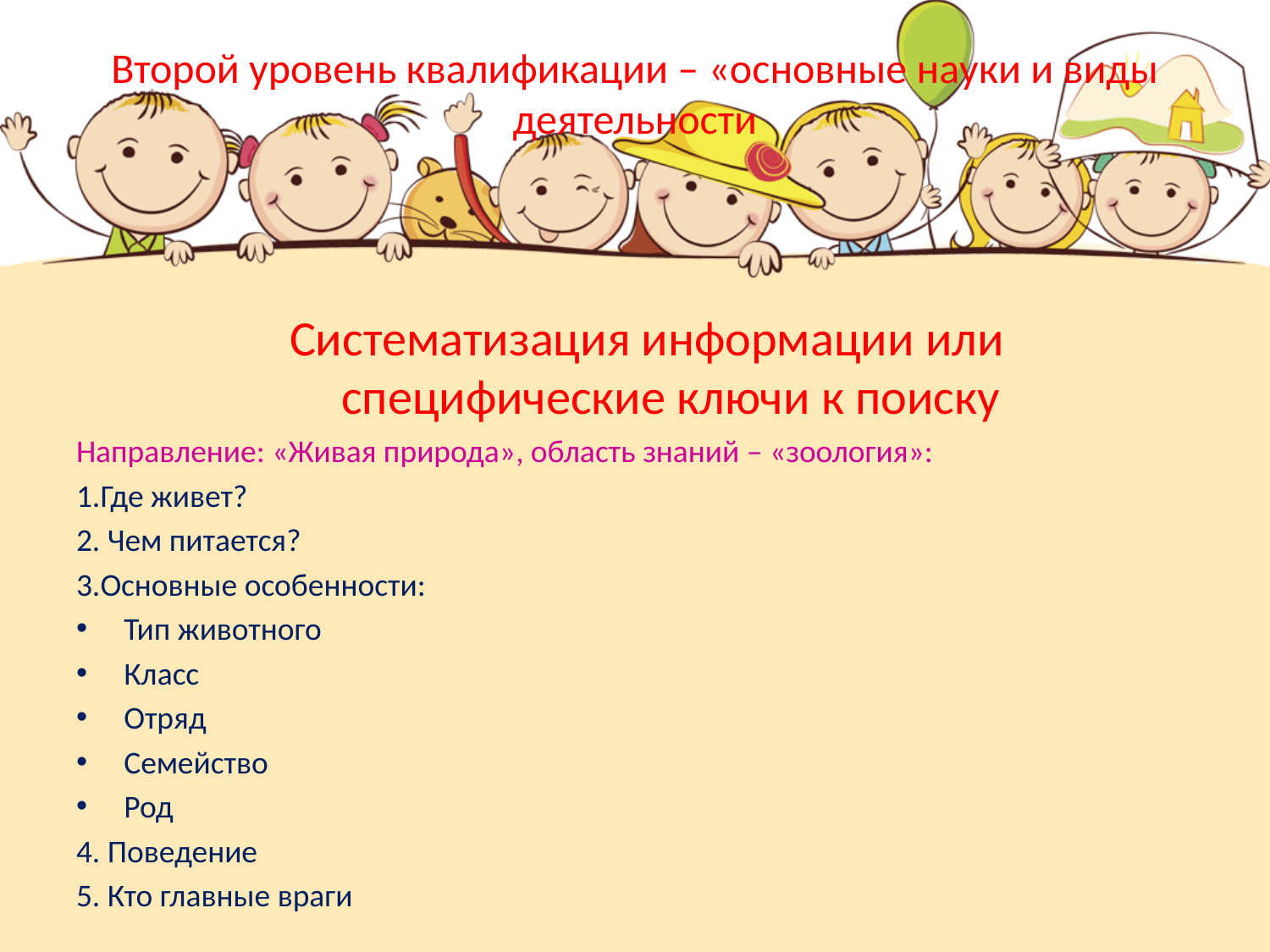

# Второй уровень квалификации – «основные науки и виды деятельности

Систематизация информации или
специфические ключи к поиску
Направление: «Живая природа», область знаний – «зоология»:
1.Где живет?
2. Чем питается?
3.Основные особенности:
Тип животного
Класс
Отряд
Семейство
Род
4. Поведение
5. Кто главные враги